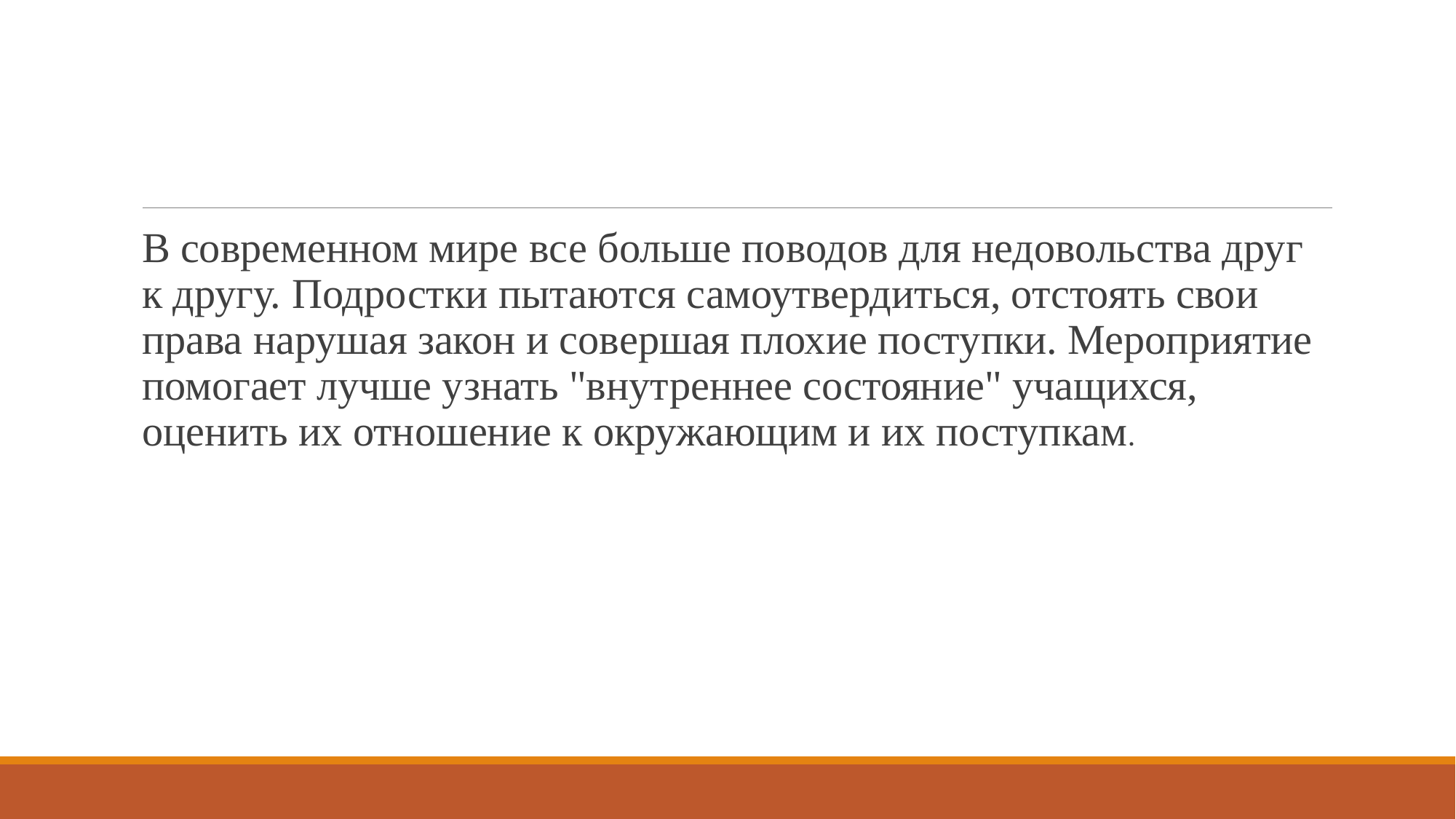

#
В современном мире все больше поводов для недовольства друг к другу. Подростки пытаются самоутвердиться, отстоять свои права нарушая закон и совершая плохие поступки. Мероприятие помогает лучше узнать "внутреннее состояние" учащихся, оценить их отношение к окружающим и их поступкам.